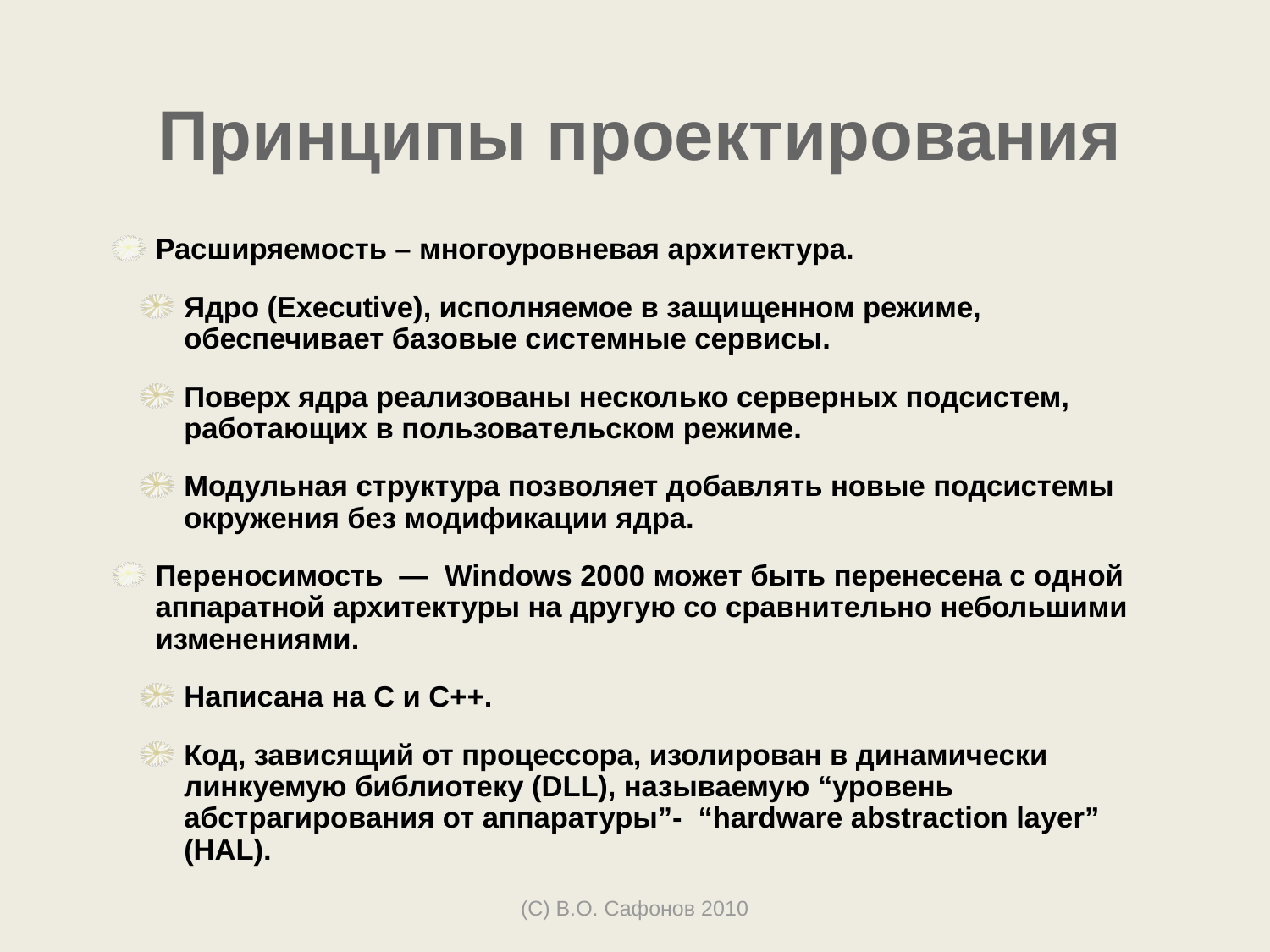

# Принципы проектирования
Расширяемость – многоуровневая архитектура.
Ядро (Executive), исполняемое в защищенном режиме, обеспечивает базовые системные сервисы.
Поверх ядра реализованы несколько серверных подсистем, работающих в пользовательском режиме.
Модульная структура позволяет добавлять новые подсистемы окружения без модификации ядра.
Переносимость  —  Windows 2000 может быть перенесена с одной аппаратной архитектуры на другую со сравнительно небольшими изменениями.
Написана на C и C++.
Код, зависящий от процессора, изолирован в динамически линкуемую библиотеку (DLL), называемую “уровень абстрагирования от аппаратуры”-  “hardware abstraction layer” (HAL).
(С) В.О. Сафонов 2010